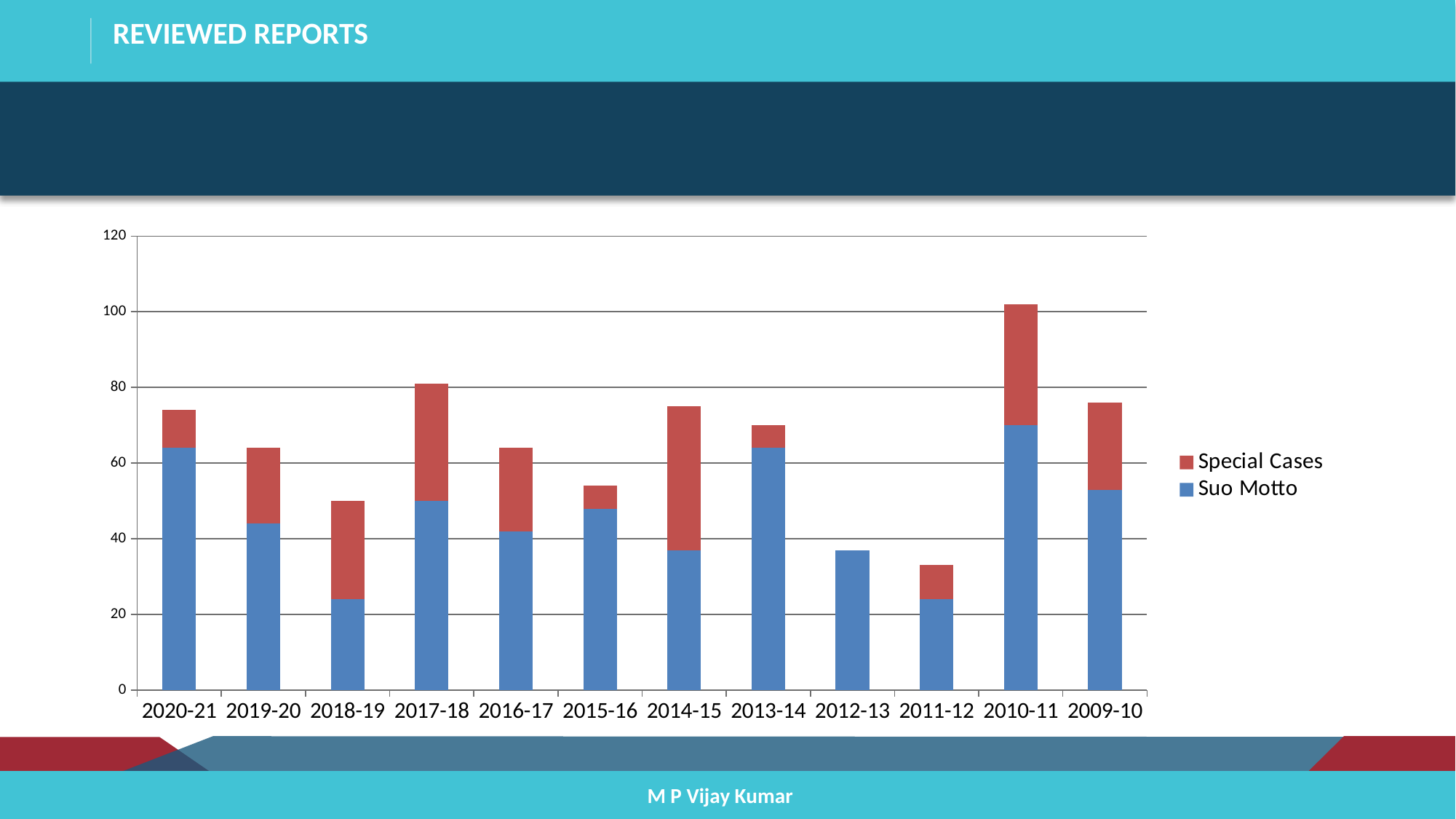

# Reviewed reports

### Chart

| Category | Suo Motto | Special Cases |
|---|---|---|
| 2020-21 | 64.0 | 10.0 |
| 2019-20 | 44.0 | 20.0 |
| 2018-19 | 24.0 | 26.0 |
| 2017-18 | 50.0 | 31.0 |
| 2016-17 | 42.0 | 22.0 |
| 2015-16 | 48.0 | 6.0 |
| 2014-15 | 37.0 | 38.0 |
| 2013-14 | 64.0 | 6.0 |
| 2012-13 | 37.0 | 0.0 |
| 2011-12 | 24.0 | 9.0 |
| 2010-11 | 70.0 | 32.0 |
| 2009-10 | 53.0 | 23.0 |